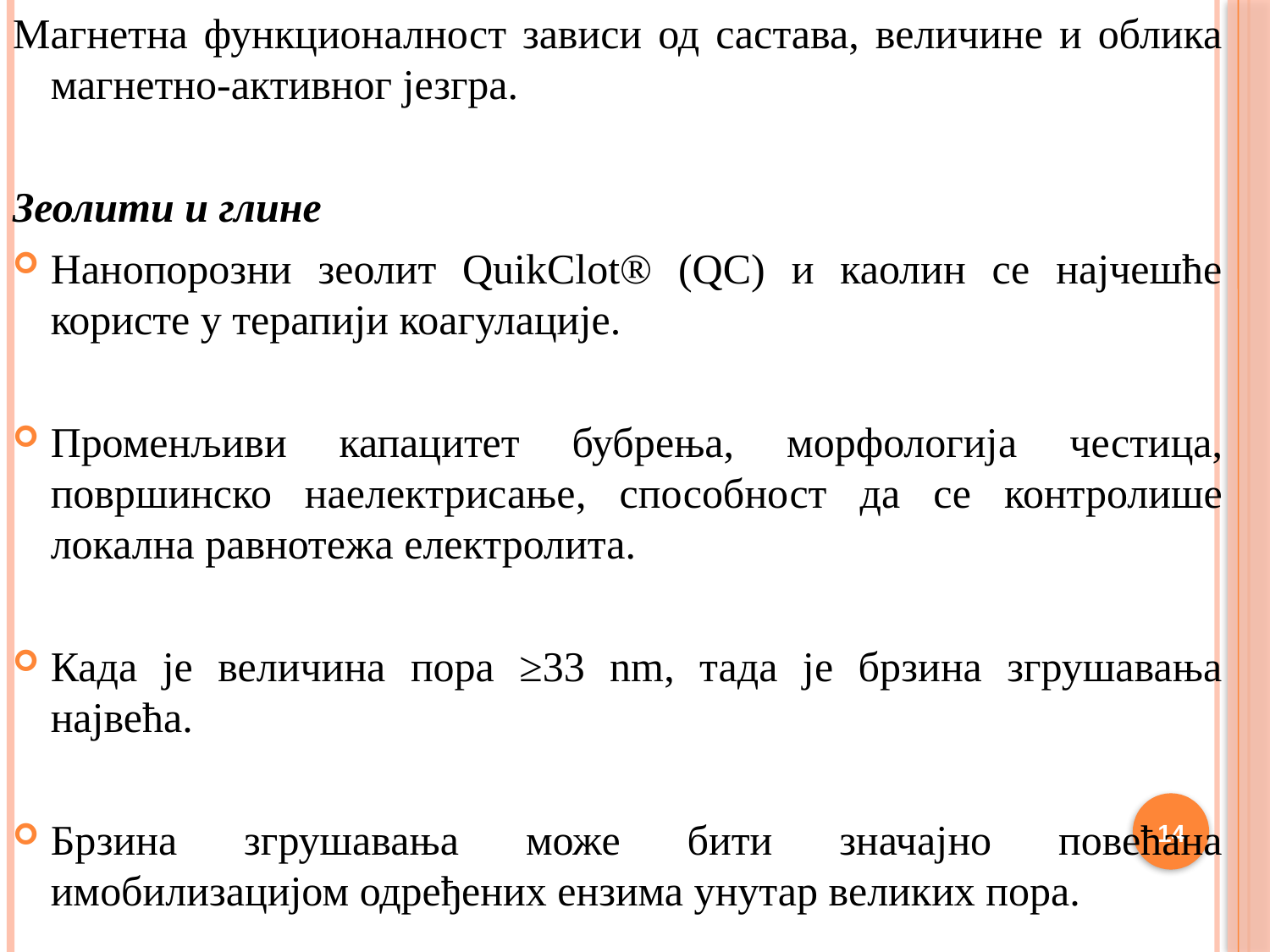

Магнетна функционалност зависи од састава, величине и облика магнетно-активног језгра.

Зеолити и глине
Нанопорозни зеолит QuikClot® (QC) и каолин се најчешће користе у терапији коагулације.

Променљиви капацитет бубрења, морфологија честица, површинско наелектрисање, способност да се контролише локална равнотежа електролита.

Када је величина пора ≥33 nm, тада је брзина згрушавања највећа.

Брзина згрушавања може бити значајно повећана имобилизацијом одређених ензима унутар великих пора.

14